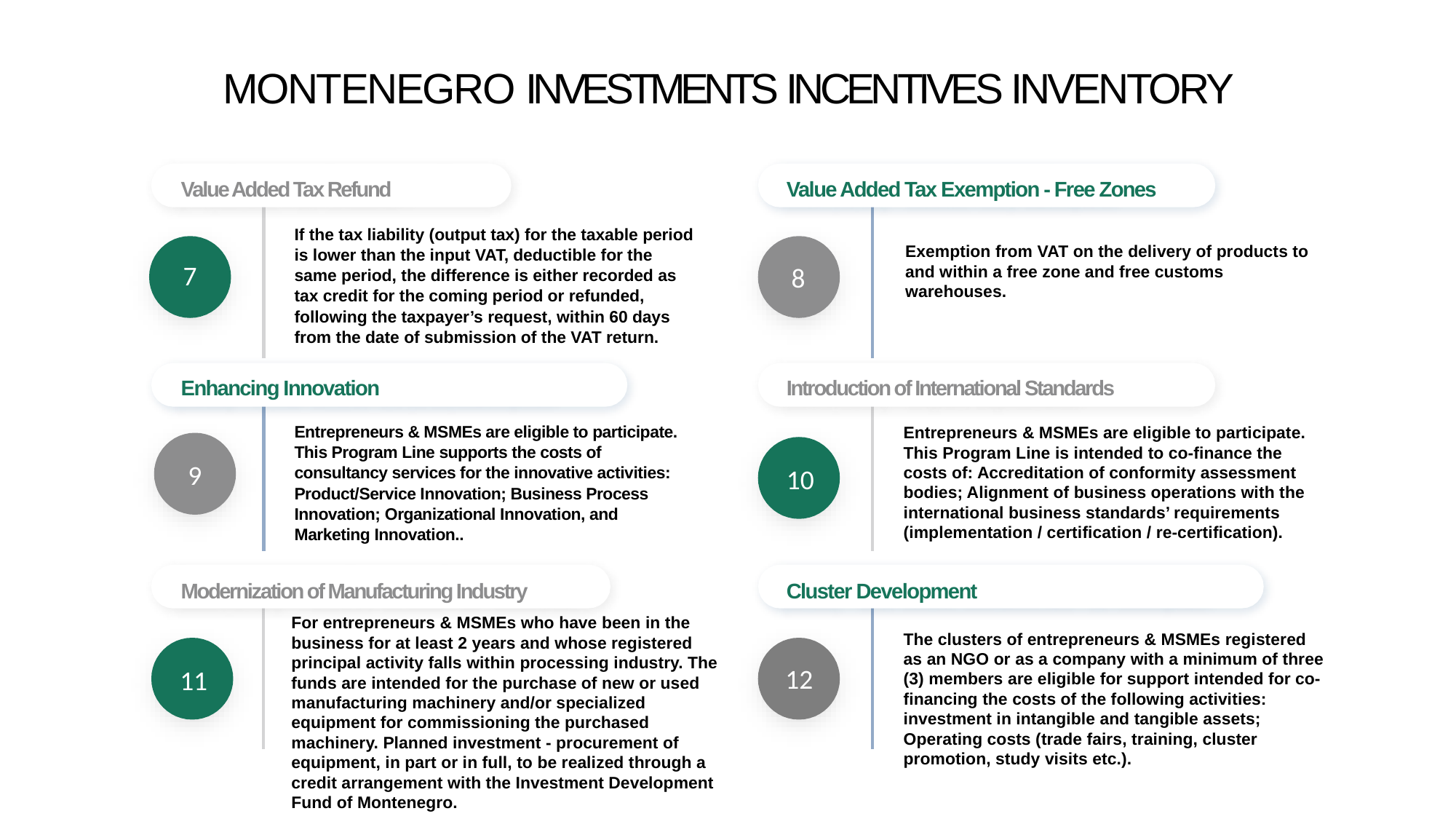

# MONTENEGRO INVESTMENTS INCENTIVES INVENTORY

Value Added Tax Refund
Value Added Tax Exemption - Free Zones

If the tax liability (output tax) for the taxable period is lower than the input VAT, deductible for the same period, the difference is either recorded as tax credit for the coming period or refunded, following the taxpayer’s request, within 60 days from the date of submission of the VAT return.

Exemption from VAT on the delivery of products to and within a free zone and free customs warehouses.

7
8

Enhancing Innovation
Introduction of International Standards

Entrepreneurs & MSMEs are eligible to participate. This Program Line supports the costs of consultancy services for the innovative activities: Product/Service Innovation; Business Process Innovation; Organizational Innovation, and Marketing Innovation..
Entrepreneurs & MSMEs are eligible to participate. This Program Line is intended to co-finance the costs of: Accreditation of conformity assessment bodies; Alignment of business operations with the international business standards’ requirements (implementation / certification / re-certification).

9
10

Modernization of Manufacturing Industry
Cluster Development

For entrepreneurs & MSMEs who have been in the business for at least 2 years and whose registered principal activity falls within processing industry. The funds are intended for the purchase of new or used manufacturing machinery and/or specialized equipment for commissioning the purchased machinery. Planned investment - procurement of equipment, in part or in full, to be realized through a credit arrangement with the Investment Development Fund of Montenegro.
The clusters of entrepreneurs & MSMEs registered as an NGO or as a company with a minimum of three (3) members are eligible for support intended for co-financing the costs of the following activities: investment in intangible and tangible assets; Operating costs (trade fairs, training, cluster promotion, study visits etc.).

12
11